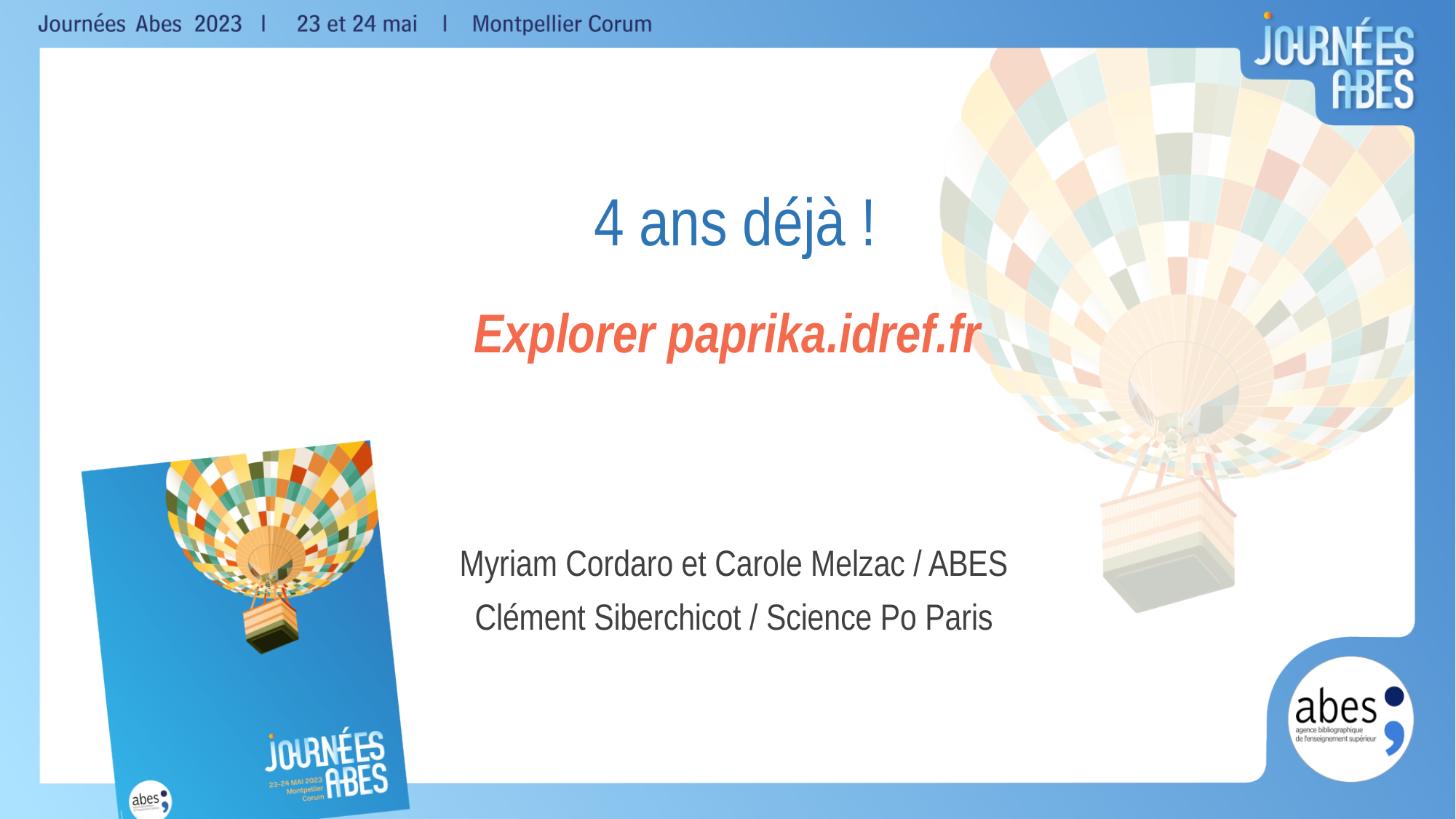

# 4 ans déjà !
Explorer paprika.idref.fr
Myriam Cordaro et Carole Melzac / ABES
Clément Siberchicot / Science Po Paris